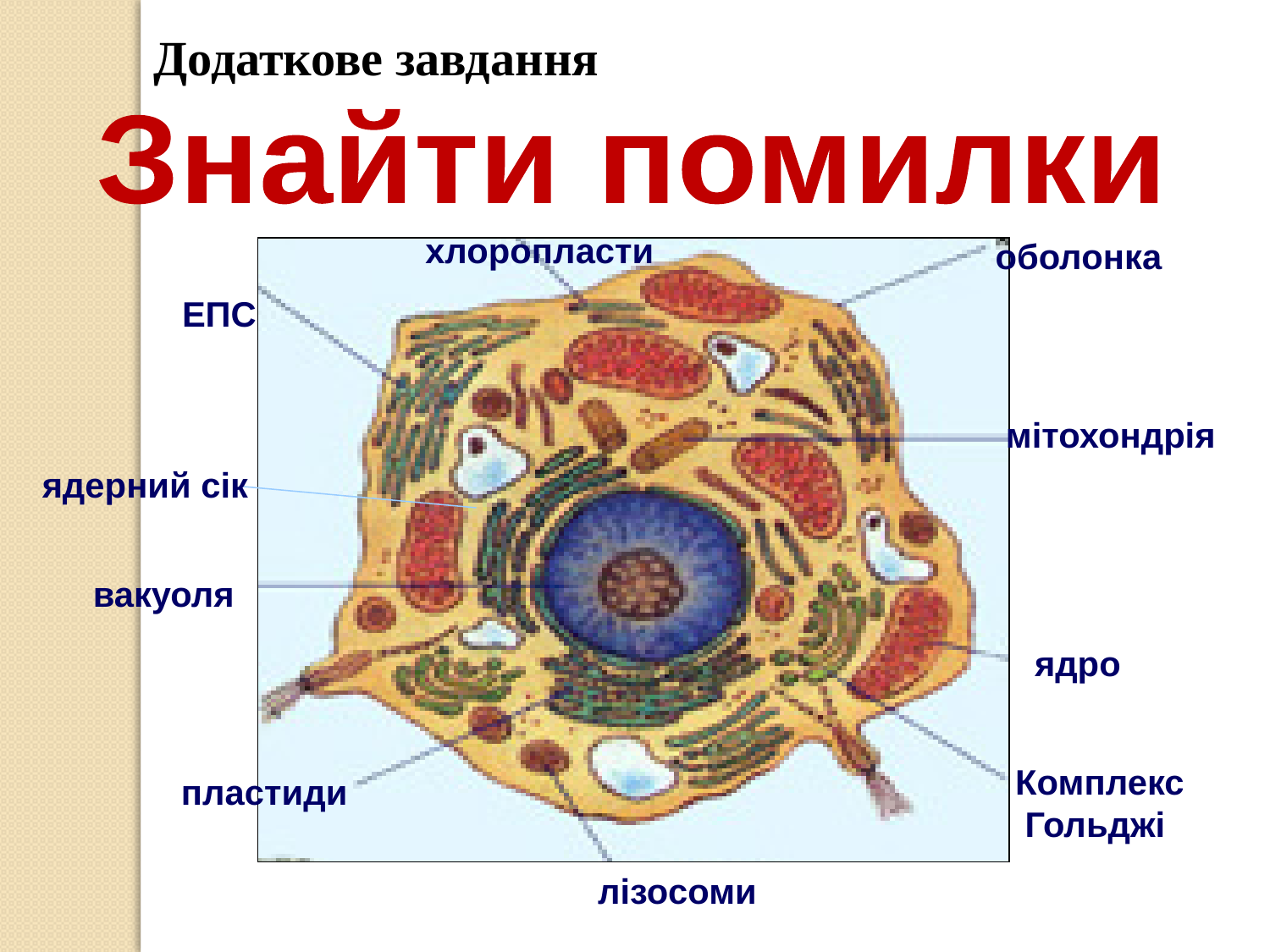

Додаткове завдання
Знайти помилки
хлоропласти
оболонка

ЕПС
мітохондрія
ядерний сік

вакуоля
ядро
Комплекс
 Гольджі
пластиди
лізосоми